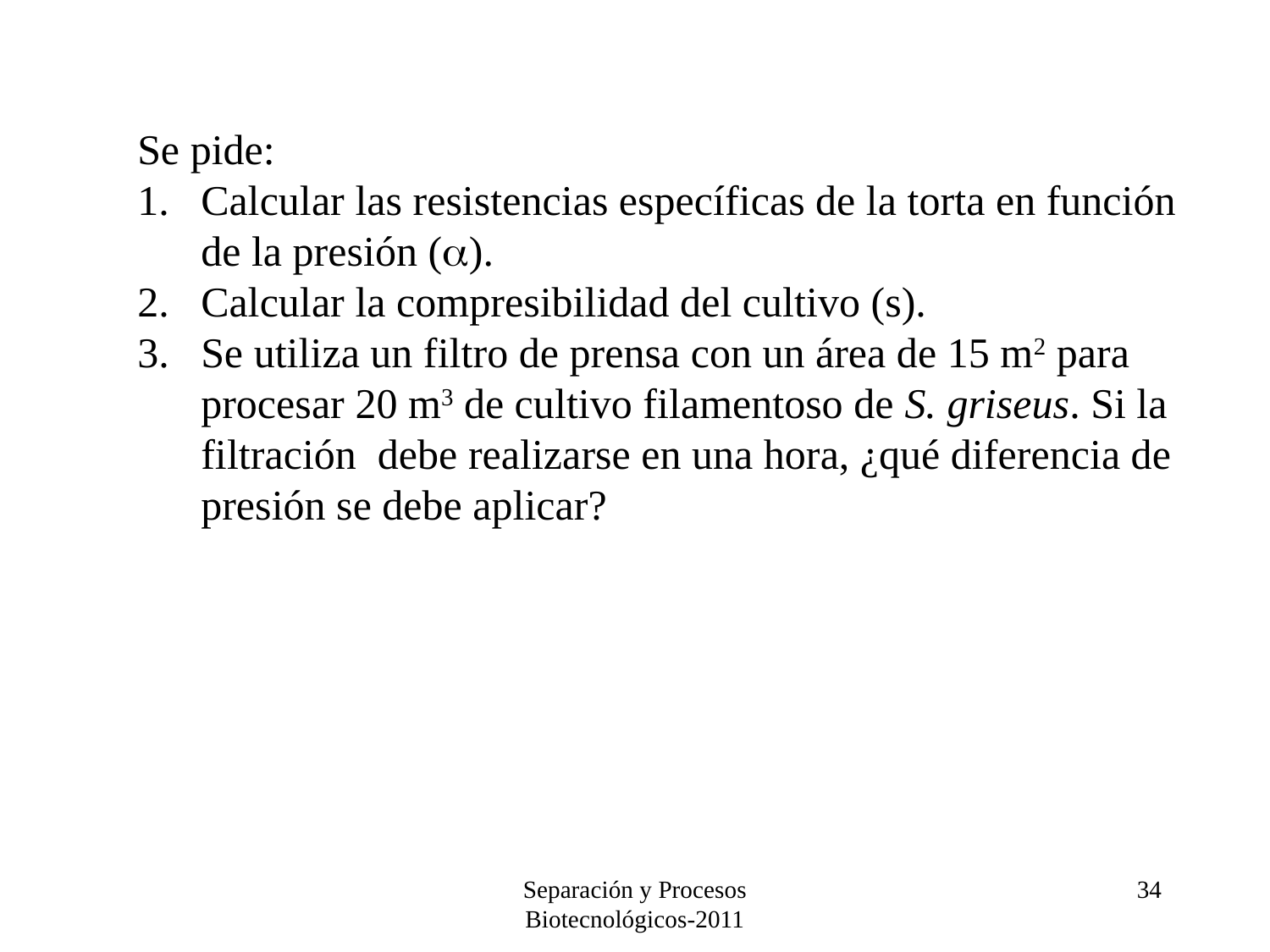

Se pide:
Calcular las resistencias específicas de la torta en función de la presión (α).
Calcular la compresibilidad del cultivo (s).
Se utiliza un filtro de prensa con un área de 15 m2 para procesar 20 m3 de cultivo filamentoso de S. griseus. Si la filtración  debe realizarse en una hora, ¿qué diferencia de presión se debe aplicar?
Separación y Procesos Biotecnológicos-2011
34